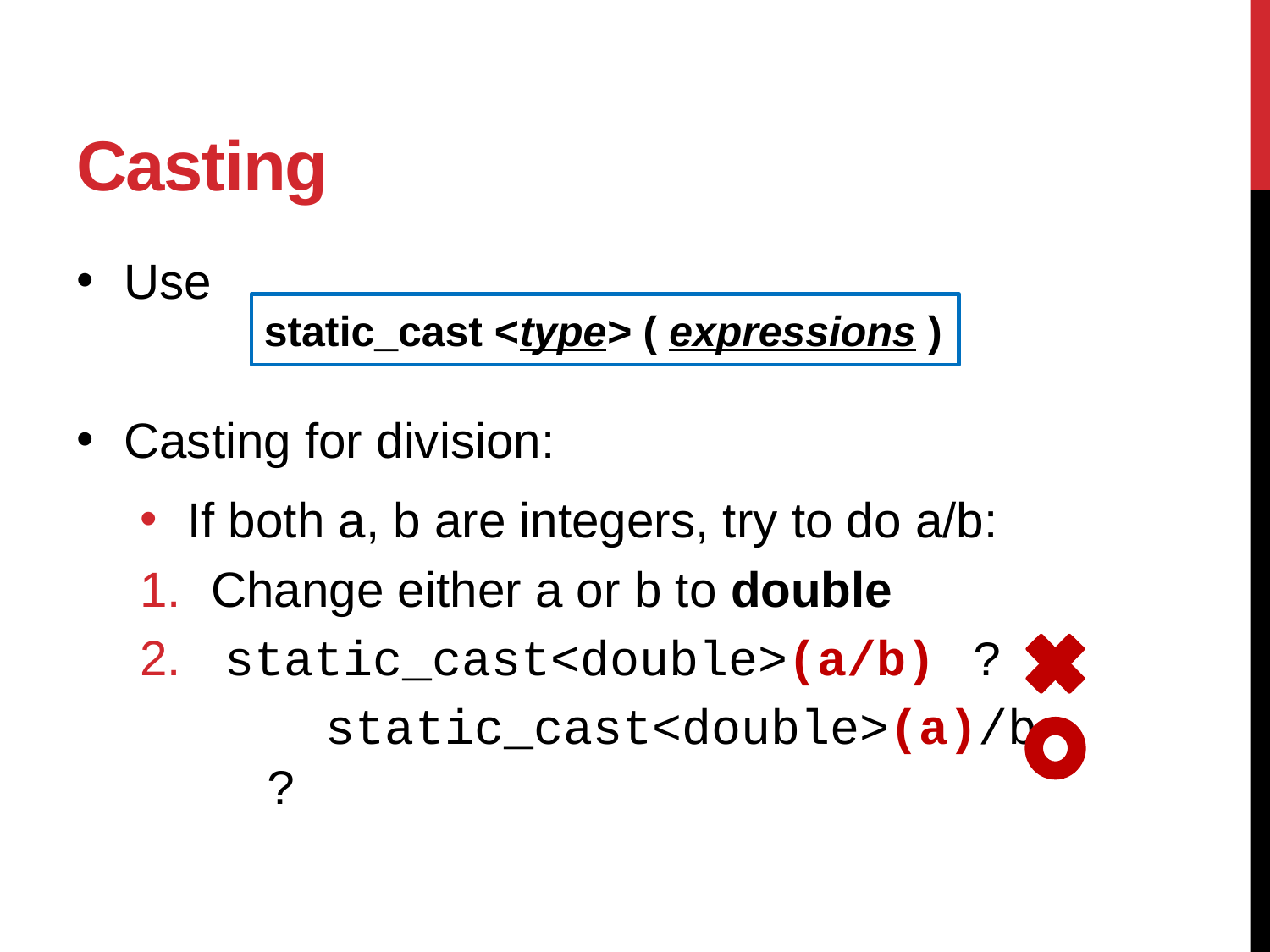

# Casting
Use

Casting for division:
If both a, b are integers, try to do a/b:
Change either a or b to double
 static_cast<double>(a/b)	?
	  static_cast<double>(a)/b	?
static_cast <type> ( expressions )